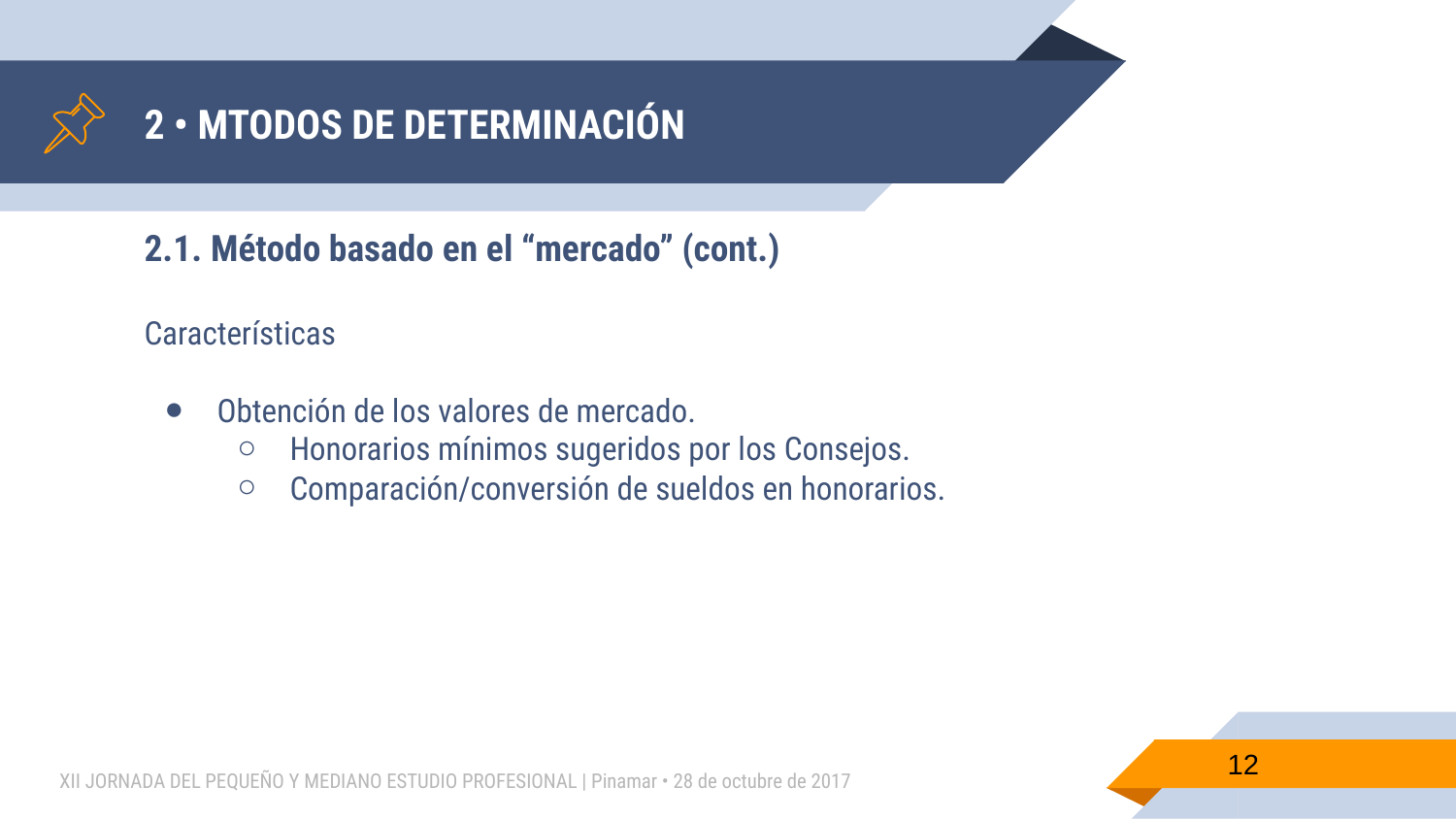

# 2 • MTODOS DE DETERMINACIÓN

2.1. Método basado en el “mercado” (cont.)

Características

Obtención de los valores de mercado.
Honorarios mínimos sugeridos por los Consejos.
Comparación/conversión de sueldos en honorarios.
12